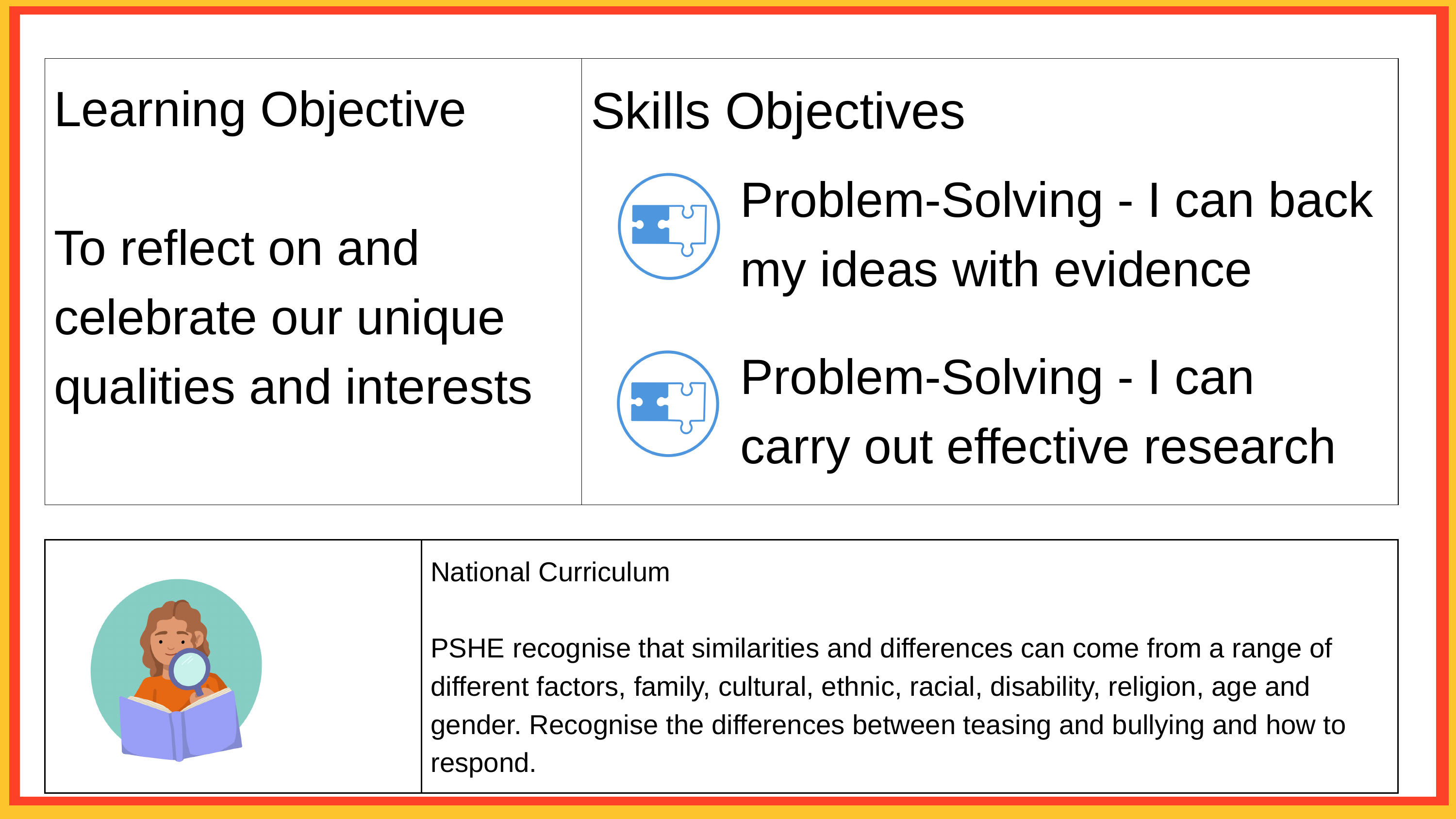

| Learning Objective To reflect on and celebrate our unique qualities and interests | Skills Objectives |
| --- | --- |
Problem-Solving - I can back my ideas with evidence

Problem-Solving - I can carry out effective research

|  | National Curriculum PSHE recognise that similarities and differences can come from a range of different factors, family, cultural, ethnic, racial, disability, religion, age and gender. Recognise the differences between teasing and bullying and how to respond. |
| --- | --- |